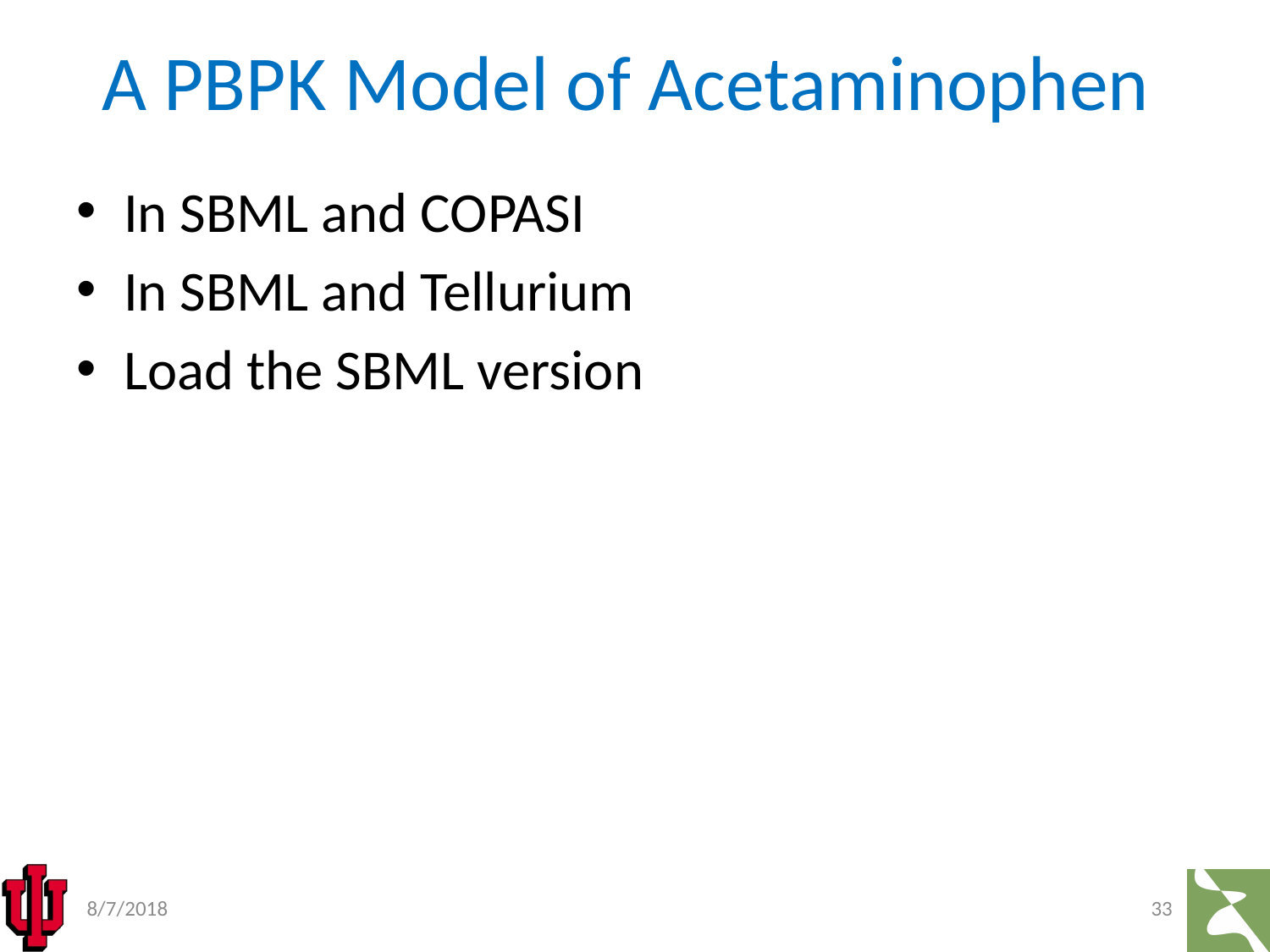

# A PBPK Model of Acetaminophen
In SBML and COPASI
In SBML and Tellurium
Load the SBML version
8/7/2018
33